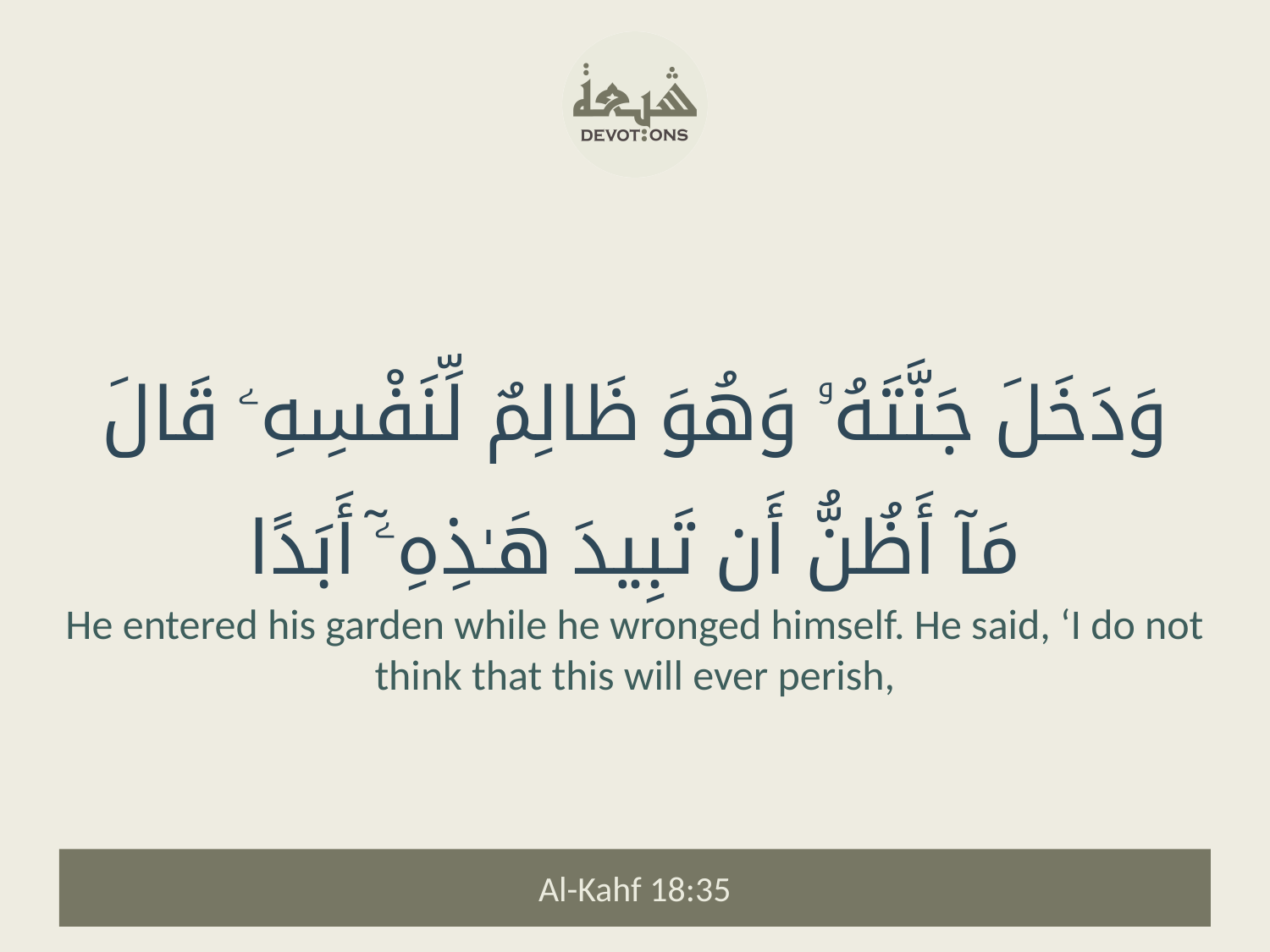

وَدَخَلَ جَنَّتَهُۥ وَهُوَ ظَالِمٌ لِّنَفْسِهِۦ قَالَ مَآ أَظُنُّ أَن تَبِيدَ هَـٰذِهِۦٓ أَبَدًا
He entered his garden while he wronged himself. He said, ‘I do not think that this will ever perish,
Al-Kahf 18:35